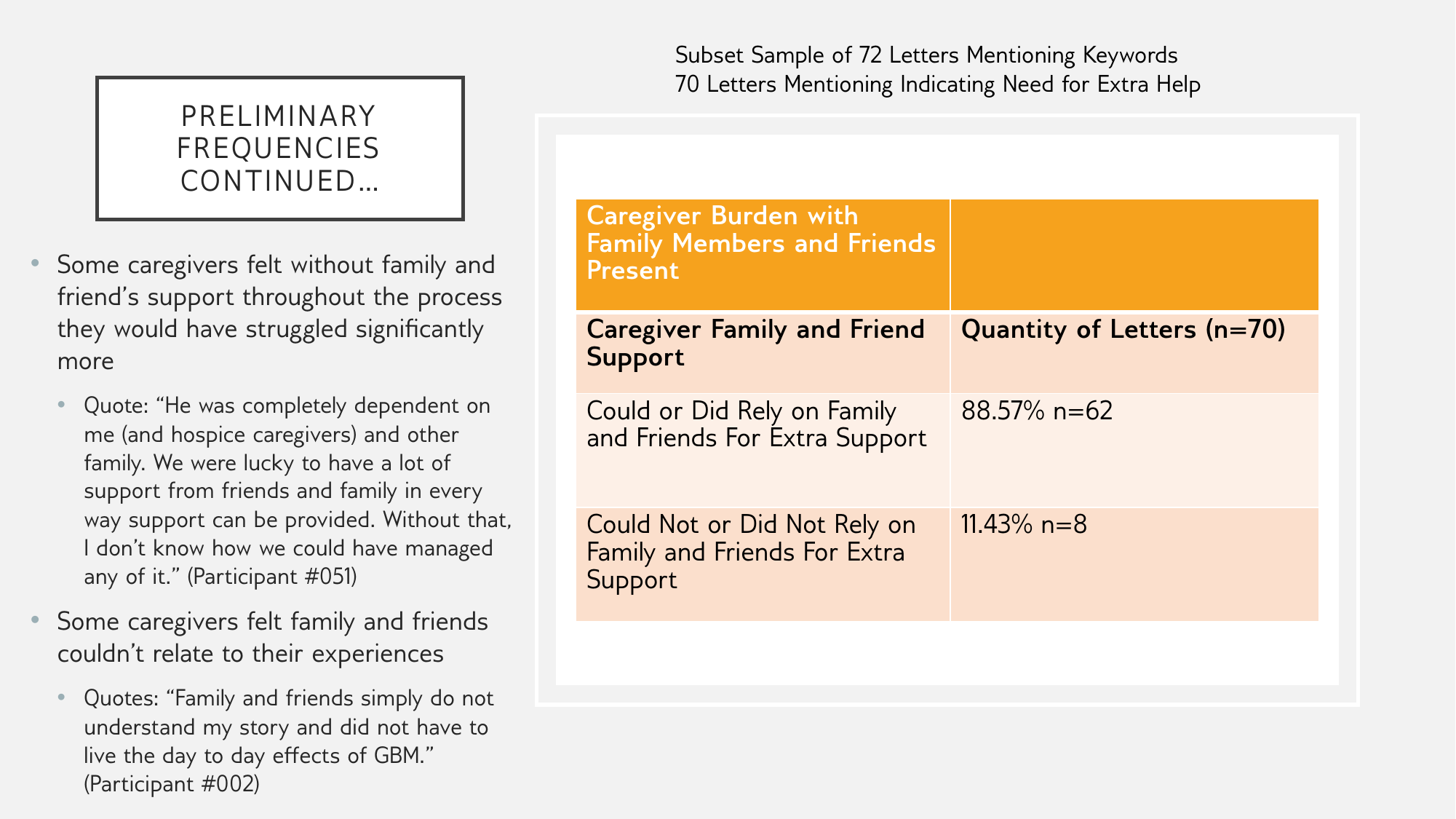

Subset Sample of 72 Letters Mentioning Keywords
70 Letters Mentioning Indicating Need for Extra Help
# Preliminary Frequencies Continued…

| Caregiver Burden with Family Members and Friends Present |  |
| --- | --- |
| Caregiver Family and Friend Support | Quantity of Letters (n=70) |
| Could or Did Rely on Family and Friends For Extra Support | 88.57% n=62 |
| Could Not or Did Not Rely on Family and Friends For Extra Support | 11.43% n=8 |
Some caregivers felt without family and friend’s support throughout the process they would have struggled significantly more
Quote: “He was completely dependent on me (and hospice caregivers) and other family. We were lucky to have a lot of support from friends and family in every way support can be provided. Without that, I don’t know how we could have managed any of it.” (Participant #051)
Some caregivers felt family and friends couldn’t relate to their experiences
Quotes: “Family and friends simply do not understand my story and did not have to live the day to day effects of GBM.” (Participant #002)